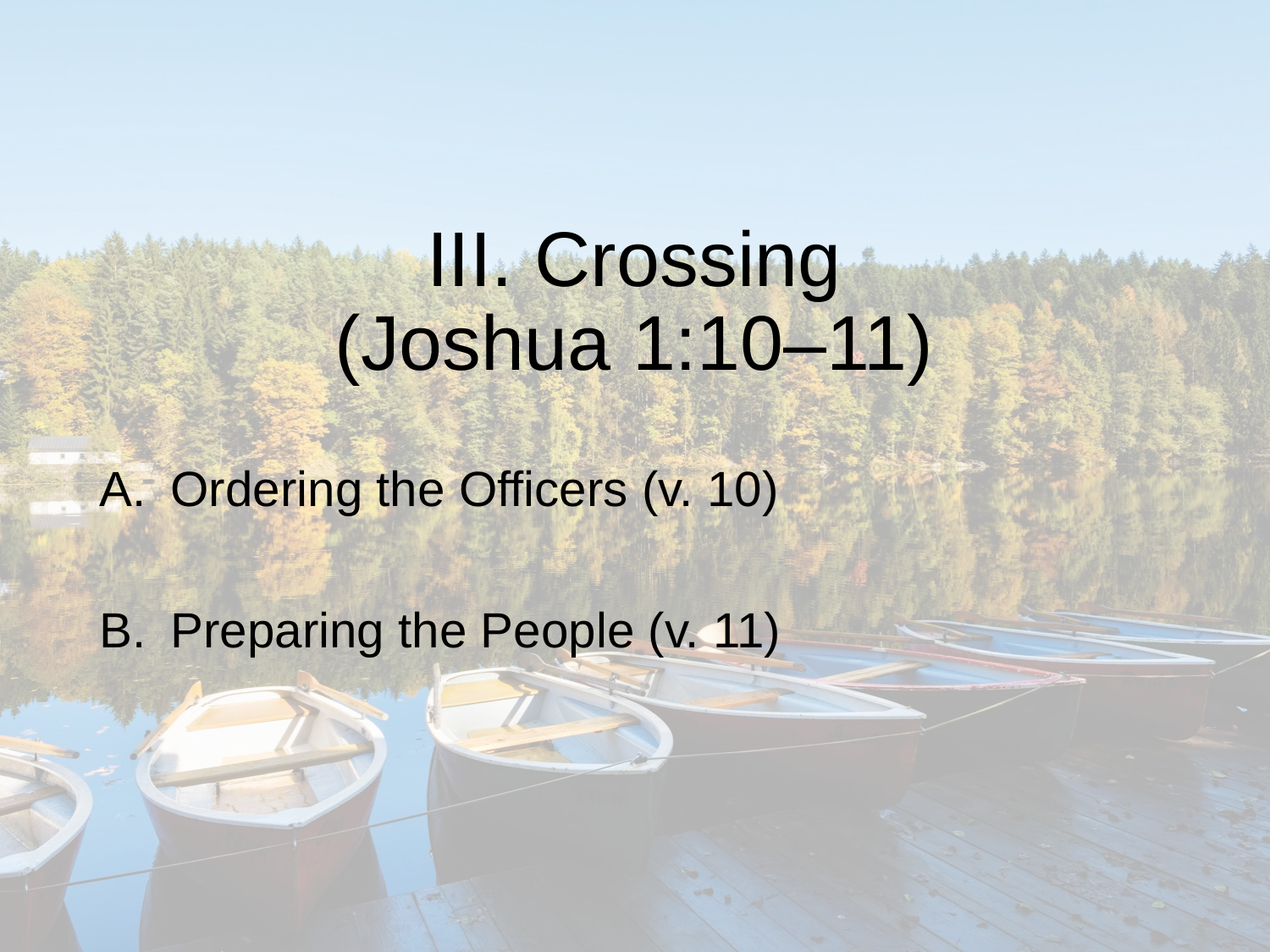

# III. Crossing (Joshua 1:10–11)
Ordering the Officers (v. 10)

Preparing the People (v. 11)